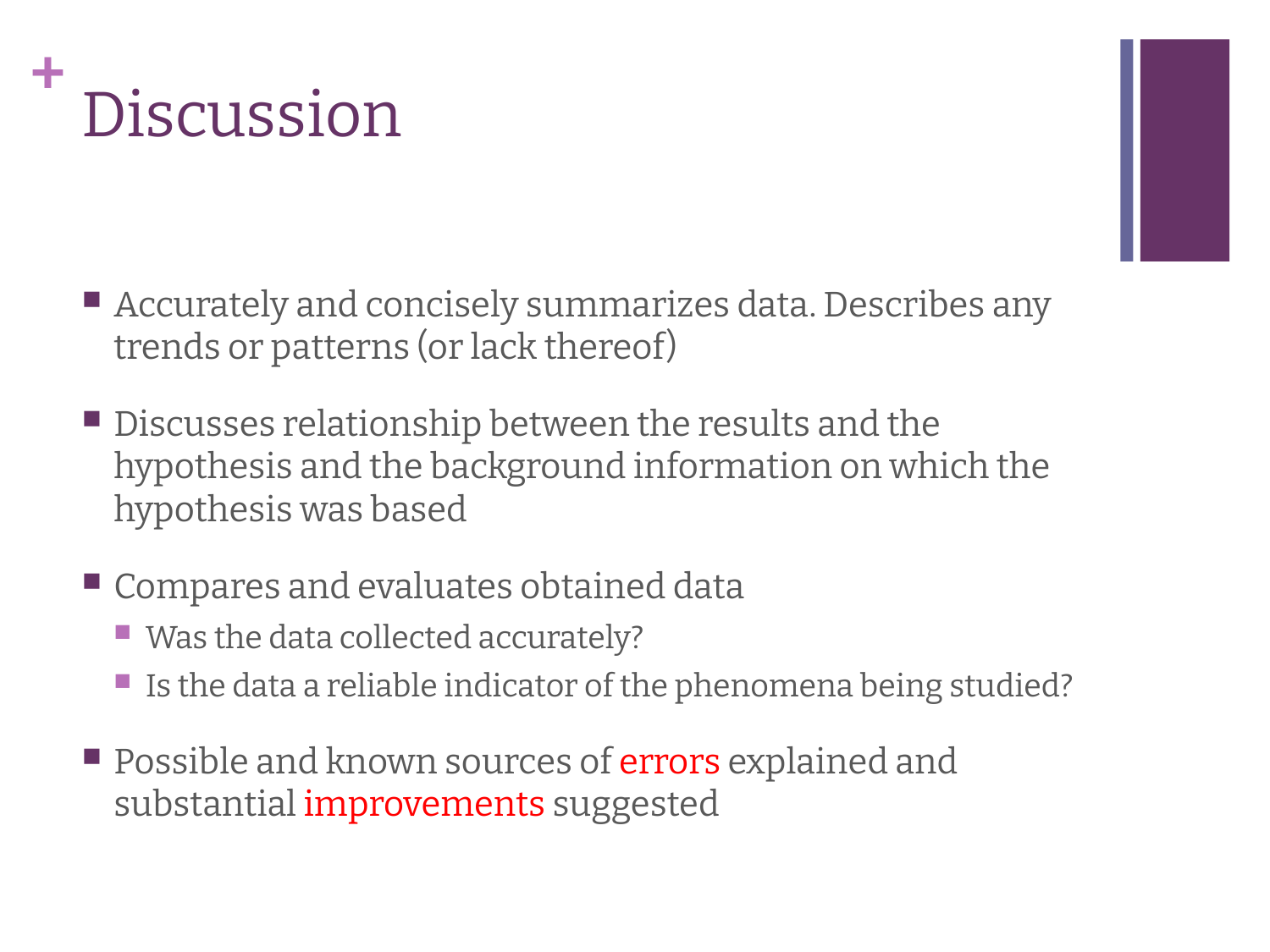

# Discussion
Accurately and concisely summarizes data. Describes any trends or patterns (or lack thereof)
Discusses relationship between the results and the hypothesis and the background information on which the hypothesis was based
Compares and evaluates obtained data
Was the data collected accurately?
Is the data a reliable indicator of the phenomena being studied?
Possible and known sources of errors explained and substantial improvements suggested